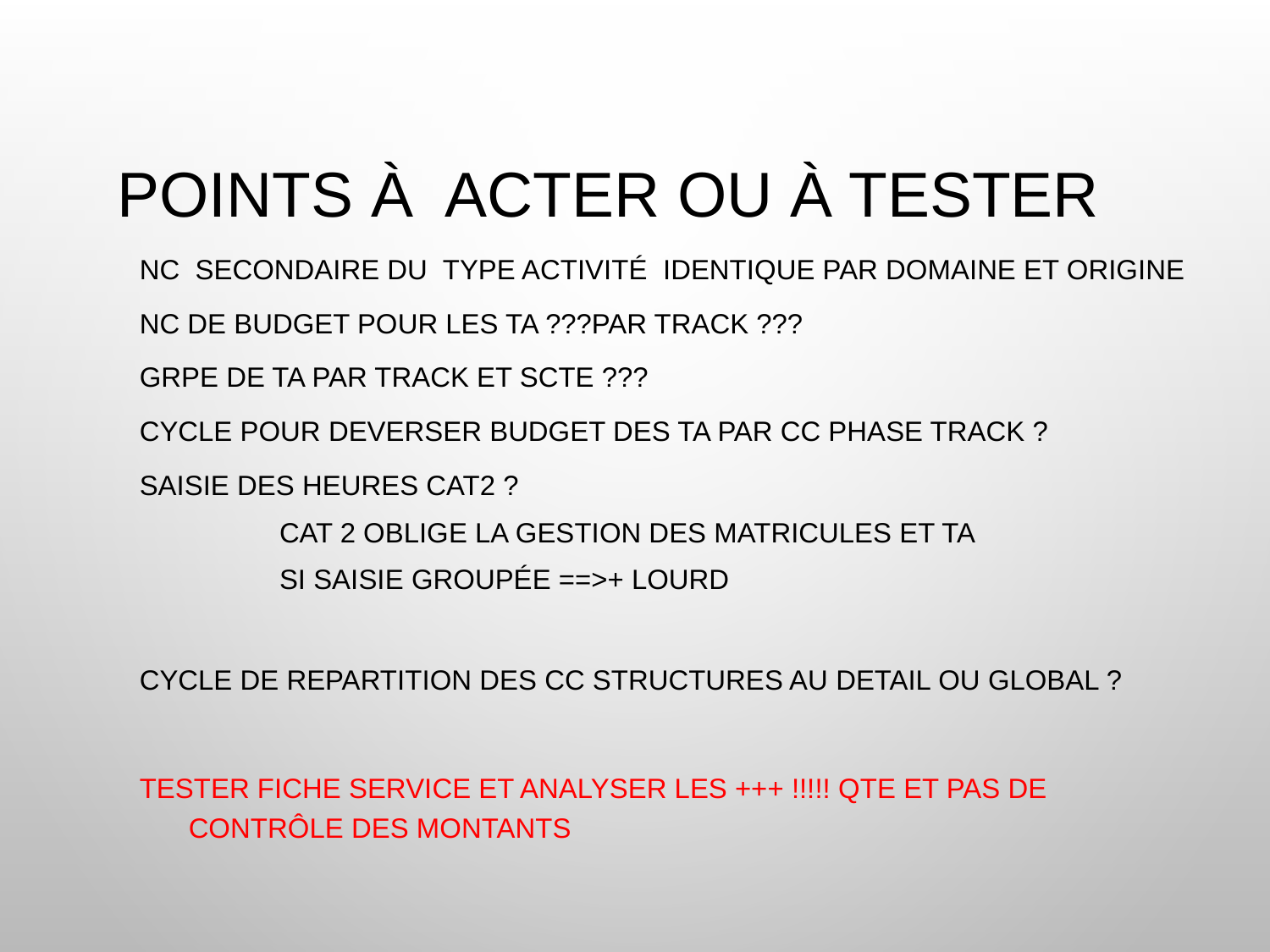

# Points à  acter ou à Tester

NC  secondaire du  Type Activité  identique par domaine et origine
NC de budget pour les TA ???par track ???
Grpe de TA par track et Scte ???
Cycle pour deverser Budget des TA par CC Phase track ?
Saisie des heures CAT2 ?
Cat 2 oblige la gestion des matricules et TA
Si saisie groupée ==>+ lourd

Cycle de repartition des CC structures au detail ou global ?

Tester Fiche service et analyser les +++ !!!!! Qte et pas de contrôle des montants